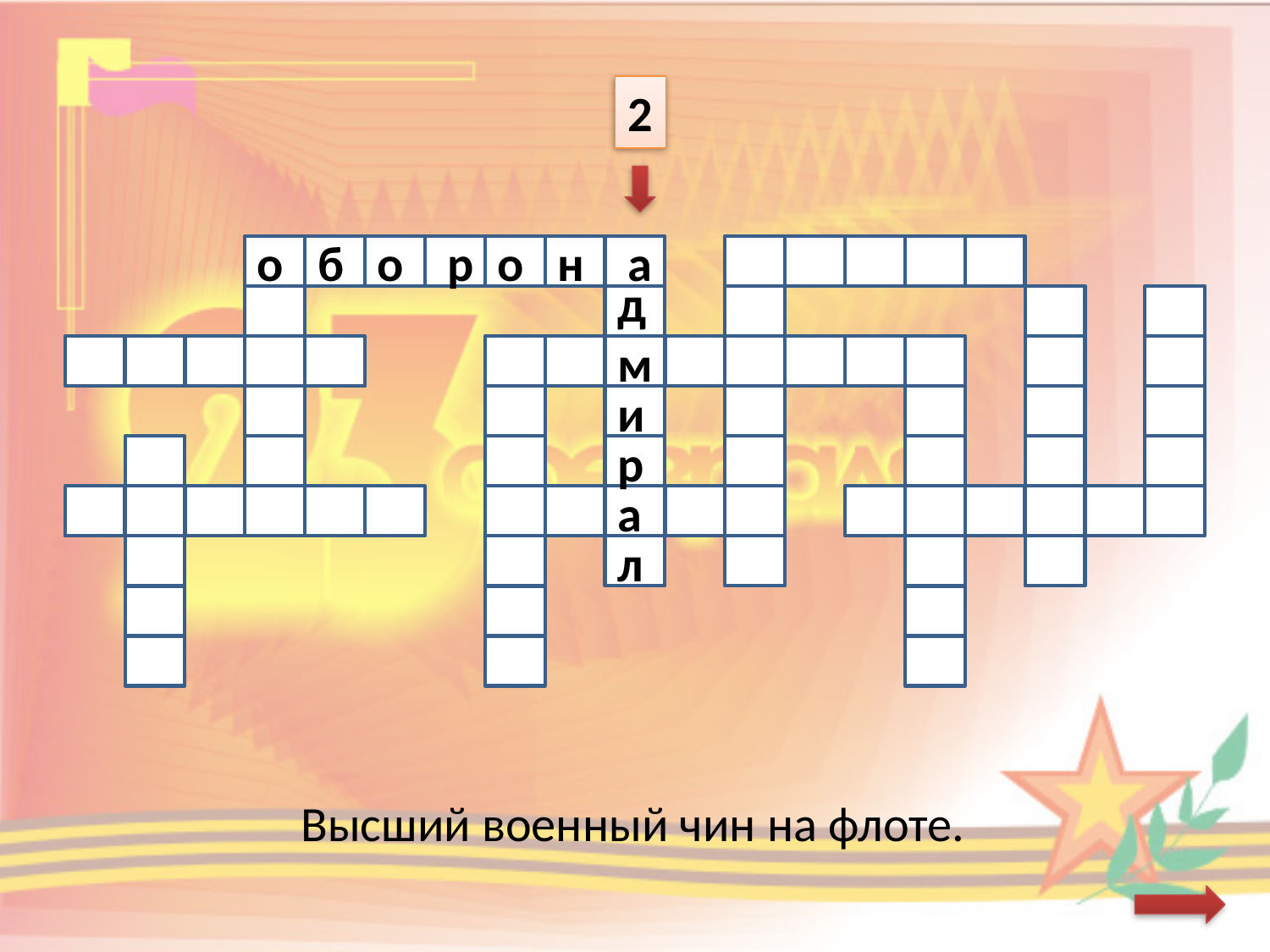

2

о
б
о
р
о
н
а

д
м
и
р
а
л
Высший военный чин на флоте.